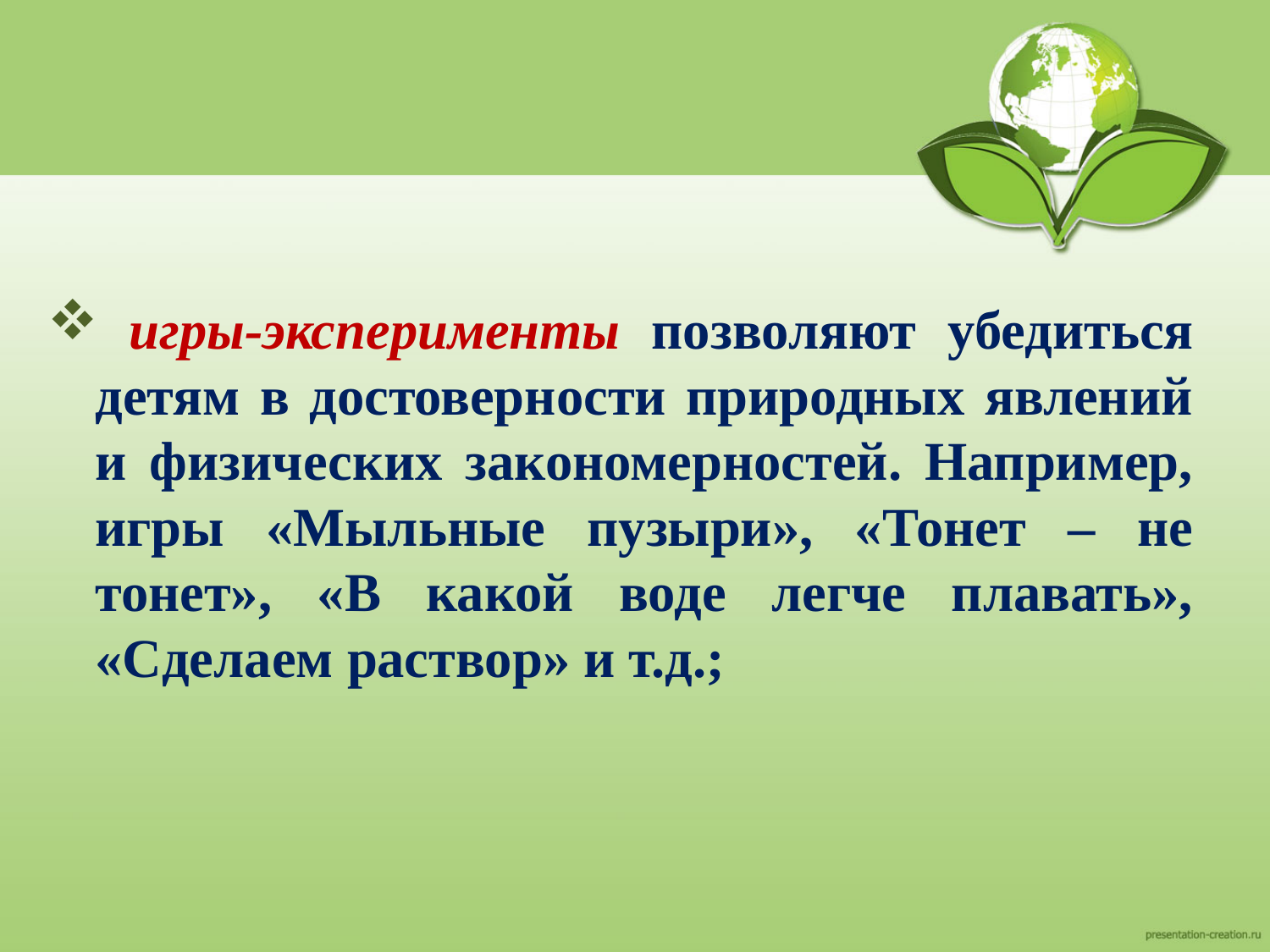

игры-эксперименты позволяют убедиться детям в достоверности природных явлений и физических закономерностей. Например, игры «Мыльные пузыри», «Тонет – не тонет», «В какой воде легче плавать», «Сделаем раствор» и т.д.;